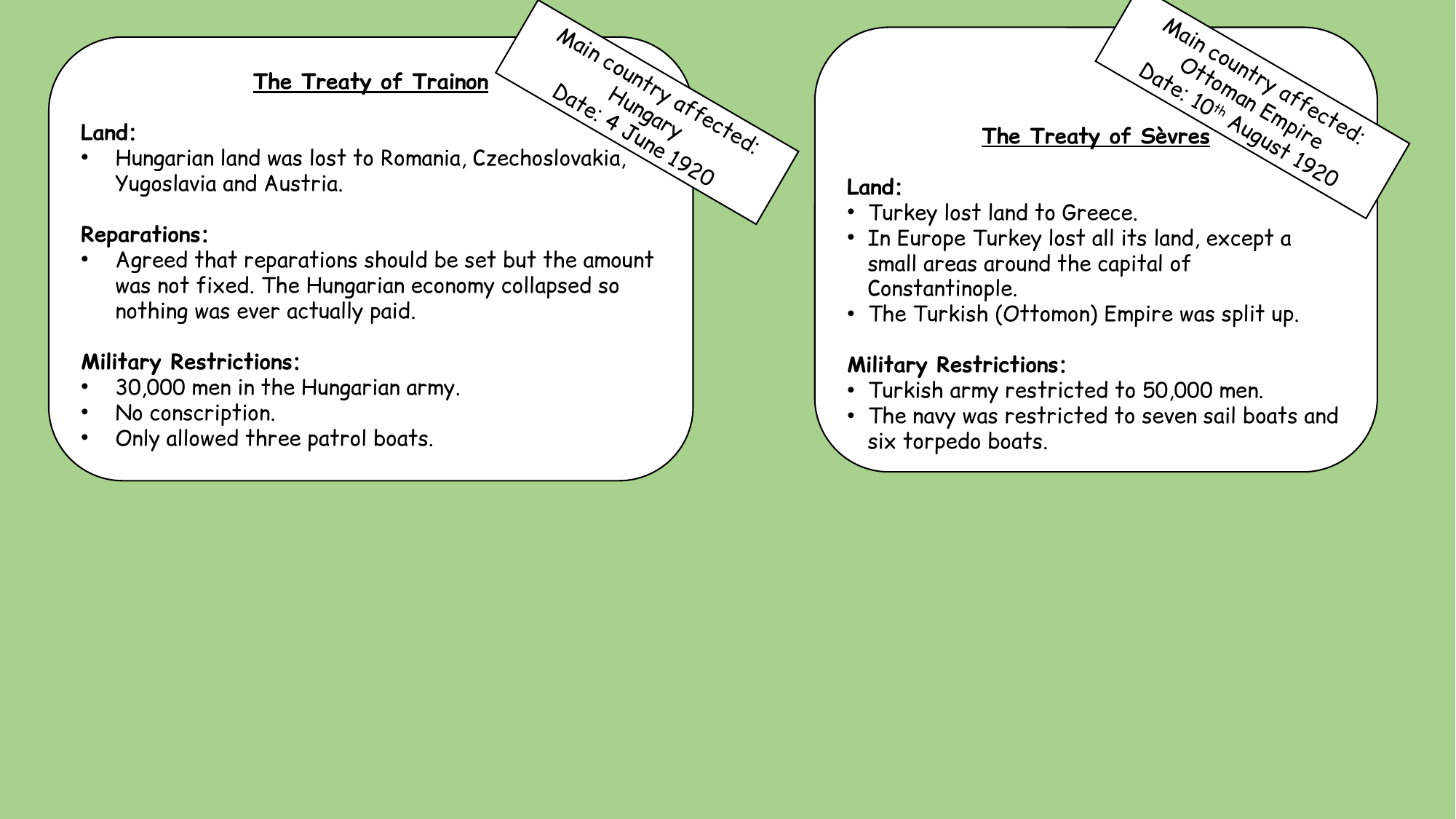

The Treaty of Sèvres

Land:
Turkey lost land to Greece.
In Europe Turkey lost all its land, except a small areas around the capital of Constantinople.
The Turkish (Ottomon) Empire was split up.

Military Restrictions:
Turkish army restricted to 50,000 men.
The navy was restricted to seven sail boats and six torpedo boats.
Main country affected:
Ottoman Empire
Date: 10th August 1920
The Treaty of Trainon

Land:
Hungarian land was lost to Romania, Czechoslovakia, Yugoslavia and Austria.

Reparations:
Agreed that reparations should be set but the amount was not fixed. The Hungarian economy collapsed so nothing was ever actually paid.

Military Restrictions:
30,000 men in the Hungarian army.
No conscription.
Only allowed three patrol boats.
Main country affected:
Hungary
Date: 4 June 1920